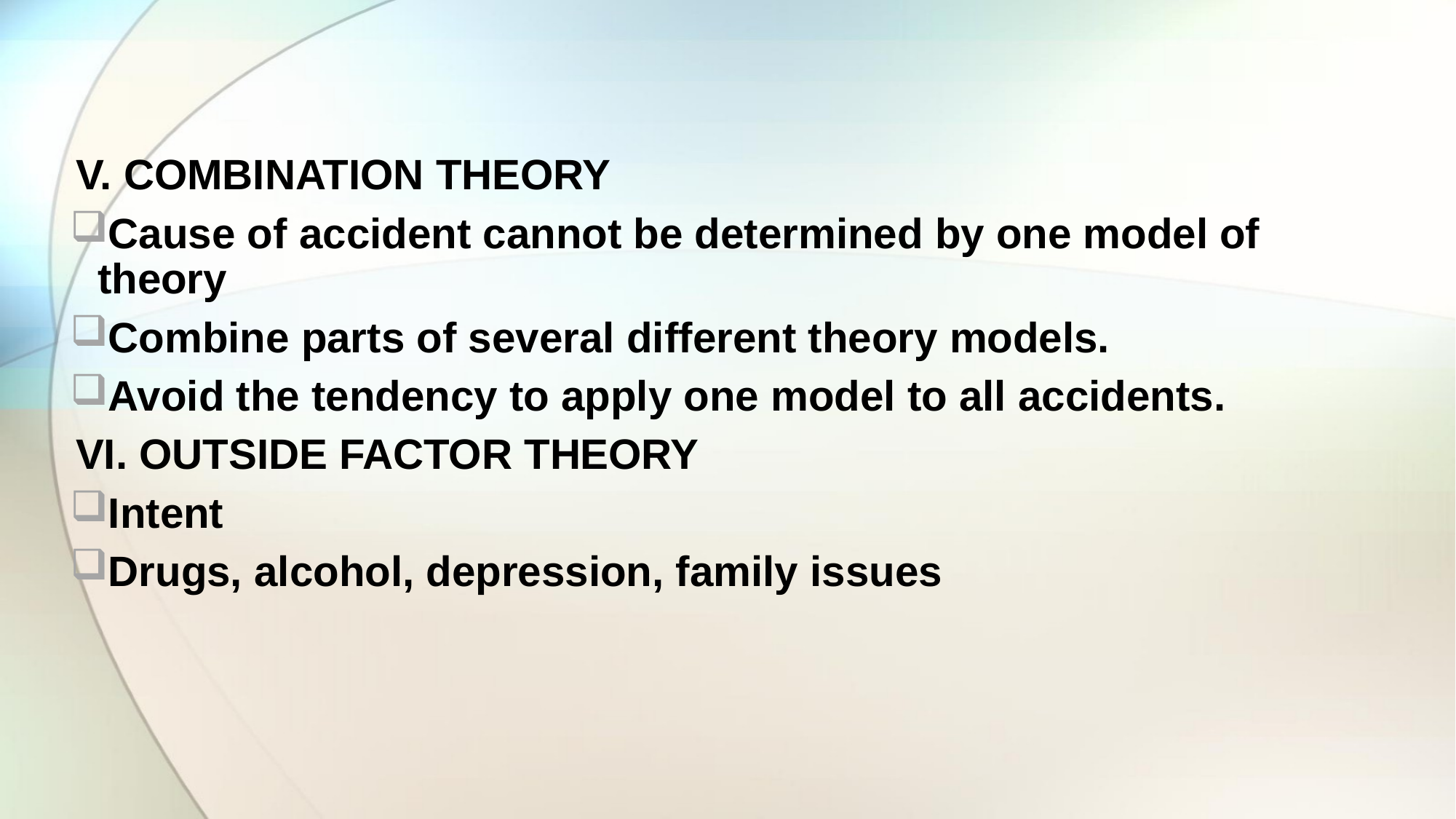

V. COMBINATION THEORY
Cause of accident cannot be determined by one model of theory
Combine parts of several different theory models.
Avoid the tendency to apply one model to all accidents.
VI. OUTSIDE FACTOR THEORY
Intent
Drugs, alcohol, depression, family issues